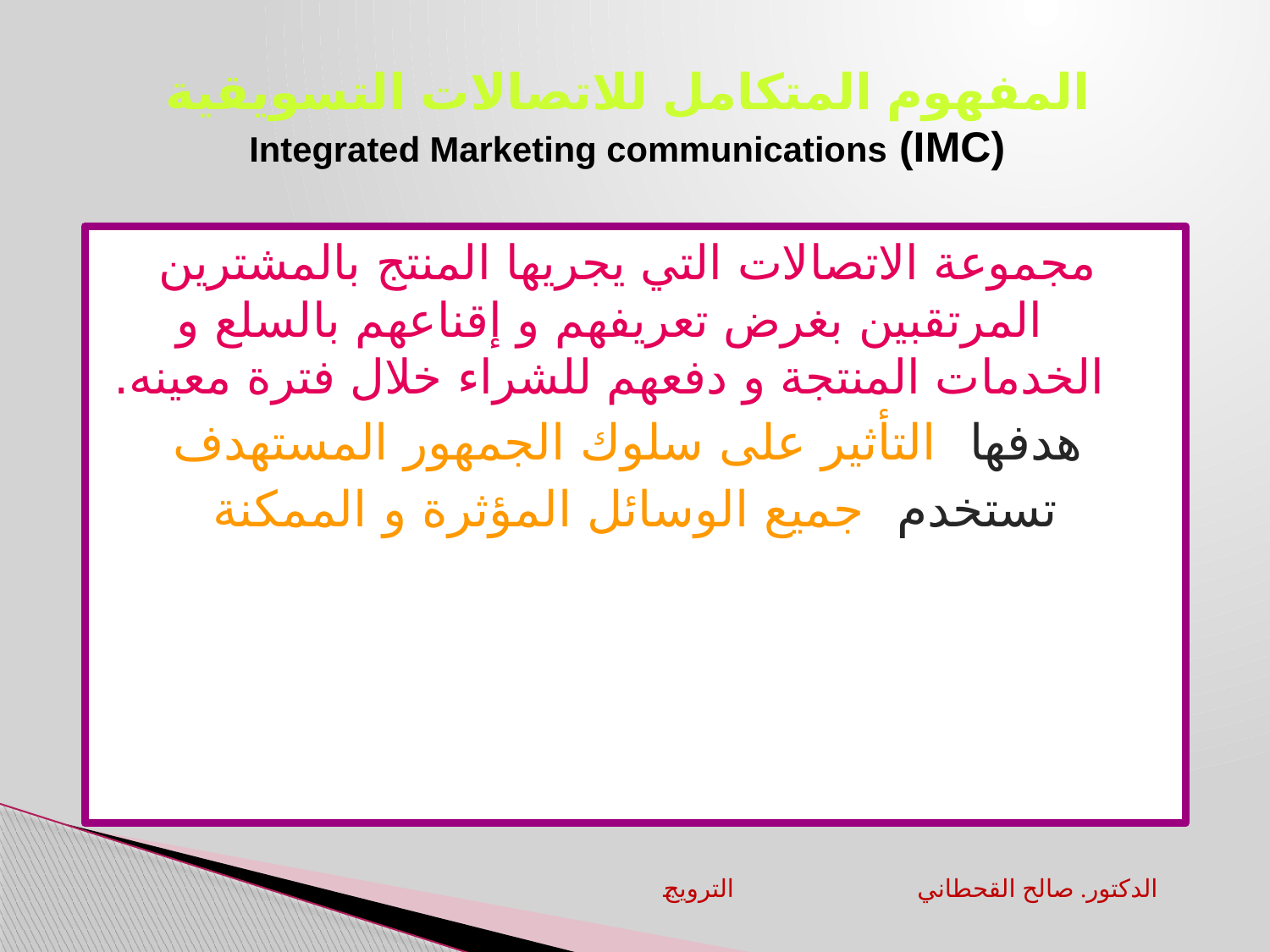

# المفهوم المتكامل للاتصالات التسويقية Integrated Marketing communications (IMC)
مجموعة الاتصالات التي يجريها المنتج بالمشترين المرتقبين بغرض تعريفهم و إقناعهم بالسلع و الخدمات المنتجة و دفعهم للشراء خلال فترة معينه.
هدفها: التأثير على سلوك الجمهور المستهدف
تستخدم: جميع الوسائل المؤثرة و الممكنة
الترويج		الدكتور. صالح القحطاني